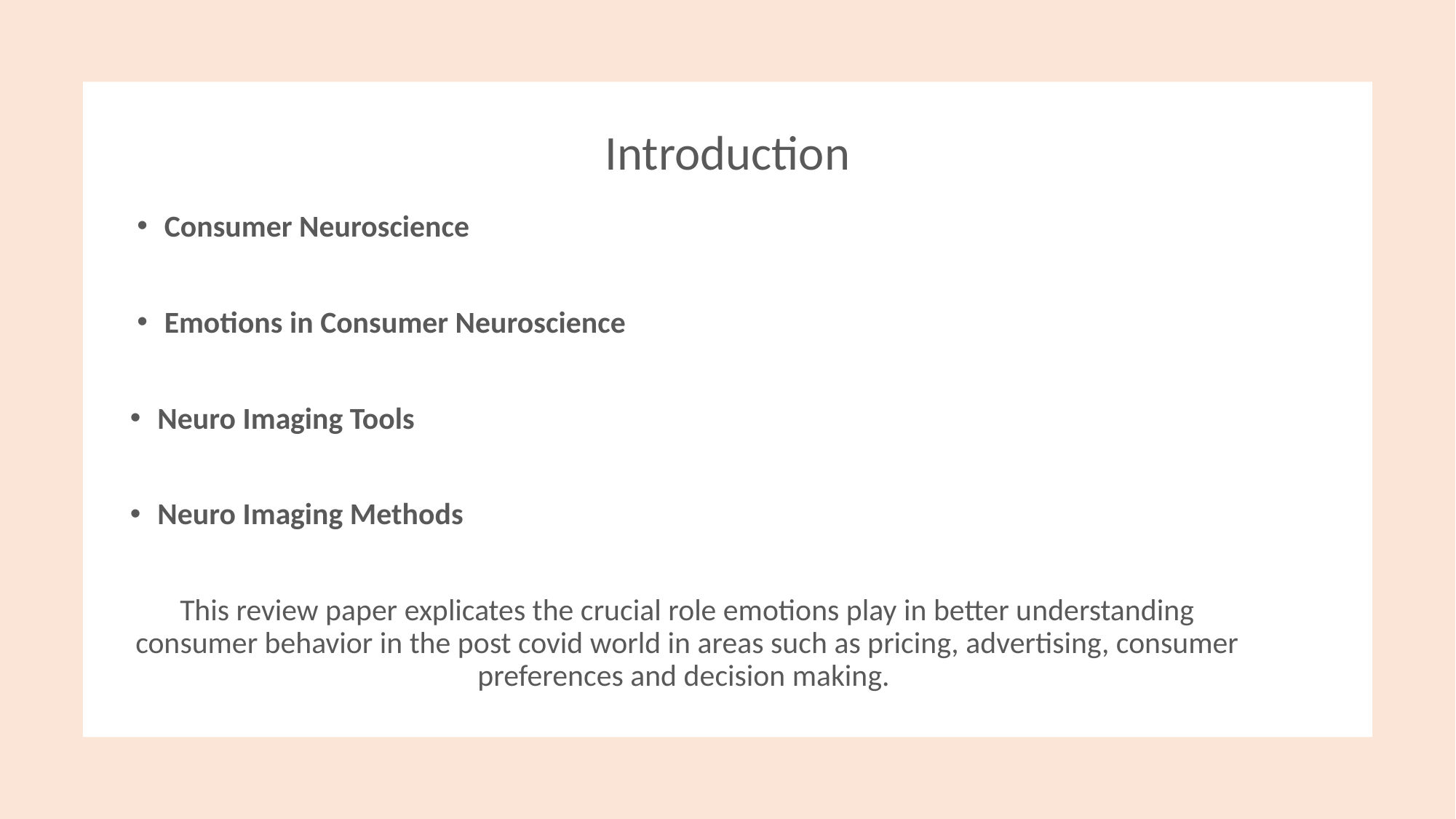

# Introduction

Consumer Neuroscience

Emotions in Consumer Neuroscience

Neuro Imaging Tools

Neuro Imaging Methods

This review paper explicates the crucial role emotions play in better understanding consumer behavior in the post covid world in areas such as pricing, advertising, consumer preferences and decision making.